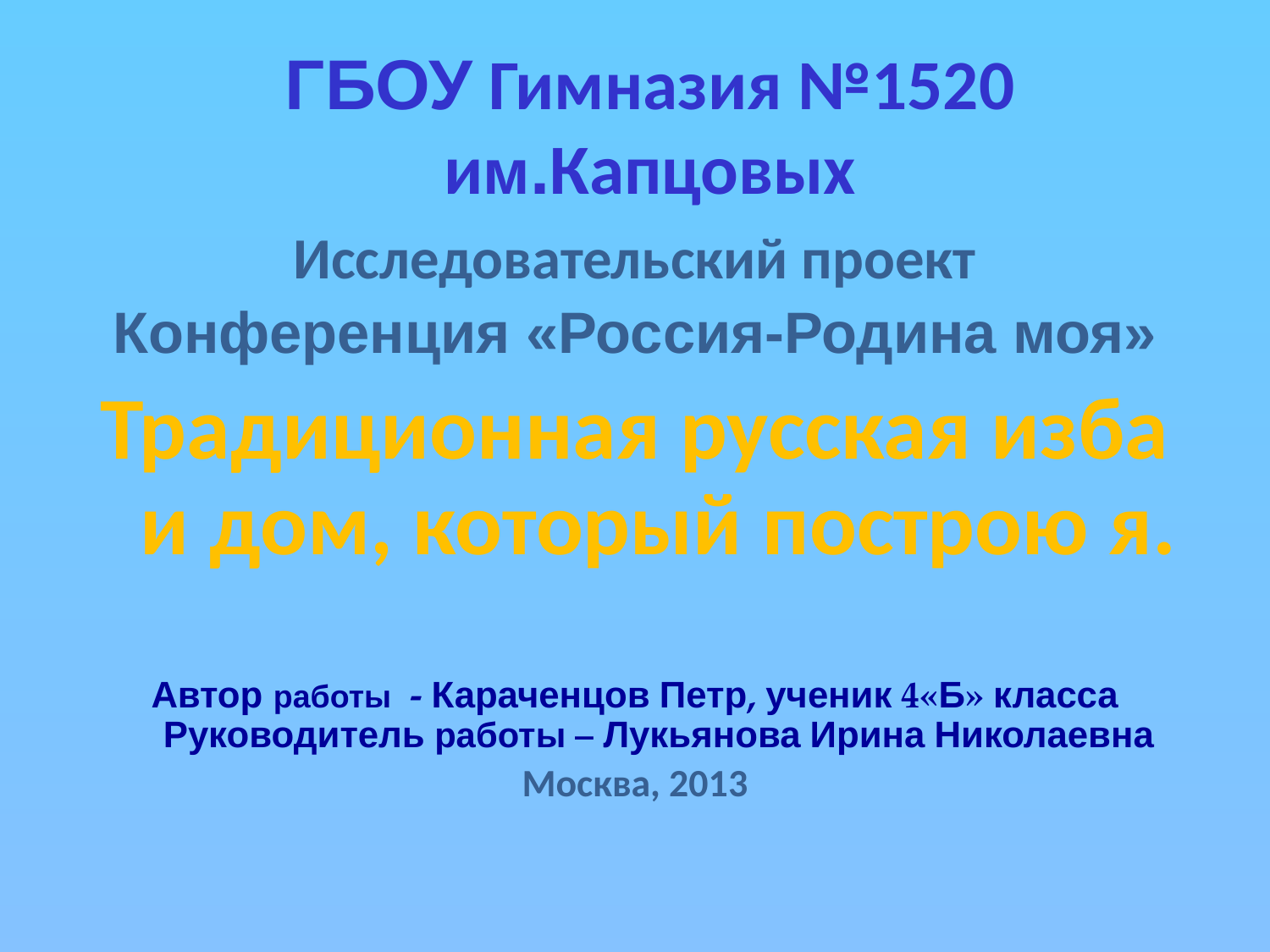

# ГБОУ Гимназия №1520 им.Капцовых
Исследовательский проект
Конференция «Россия-Родина моя»
Традиционная русская изба и дом, который построю я.

Автор работы  - Караченцов Петр, ученик 4«Б» класса
Руководитель работы – Лукьянова Ирина Николаевна
Москва, 2013